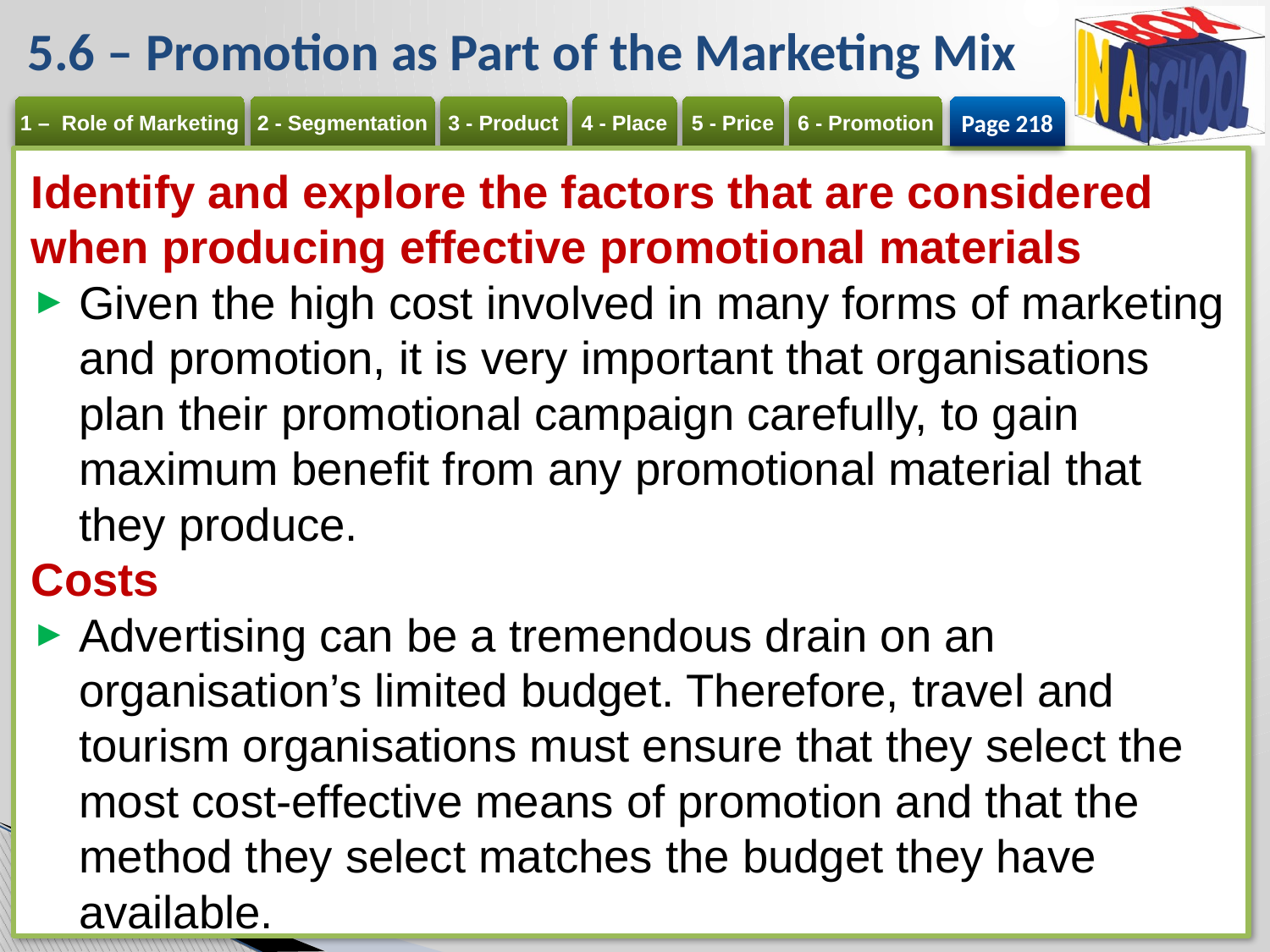

# 5.6 – Promotion as Part of the Marketing Mix
Page 218
Identify and explore the factors that are considered when producing effective promotional materials
Given the high cost involved in many forms of marketing and promotion, it is very important that organisations plan their promotional campaign carefully, to gain maximum benefit from any promotional material that they produce.
Costs
Advertising can be a tremendous drain on an organisation’s limited budget. Therefore, travel and tourism organisations must ensure that they select the most cost-effective means of promotion and that the method they select matches the budget they have available.